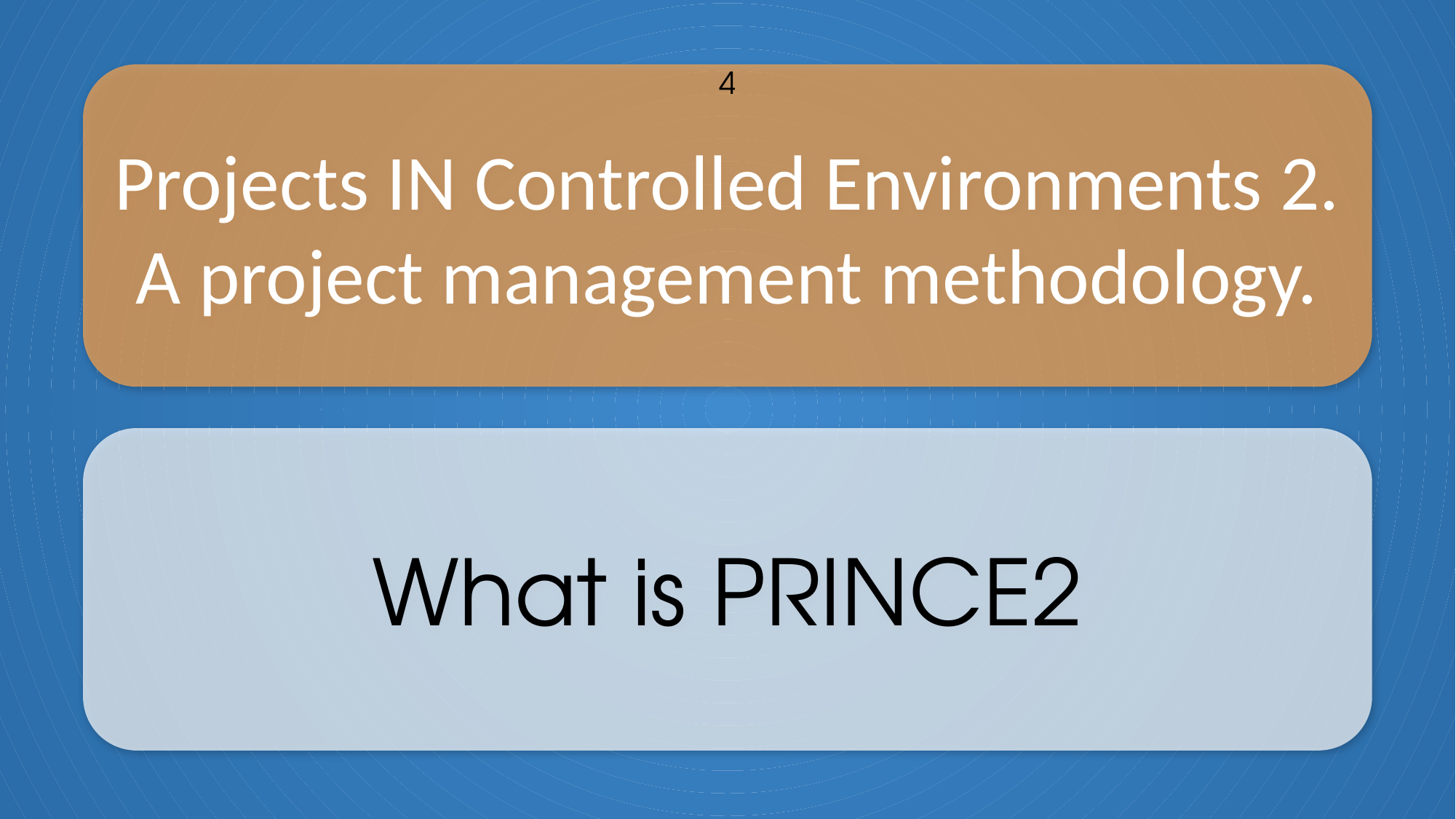

Projects IN Controlled Environments 2. A project management methodology.
4
What is PRINCE2